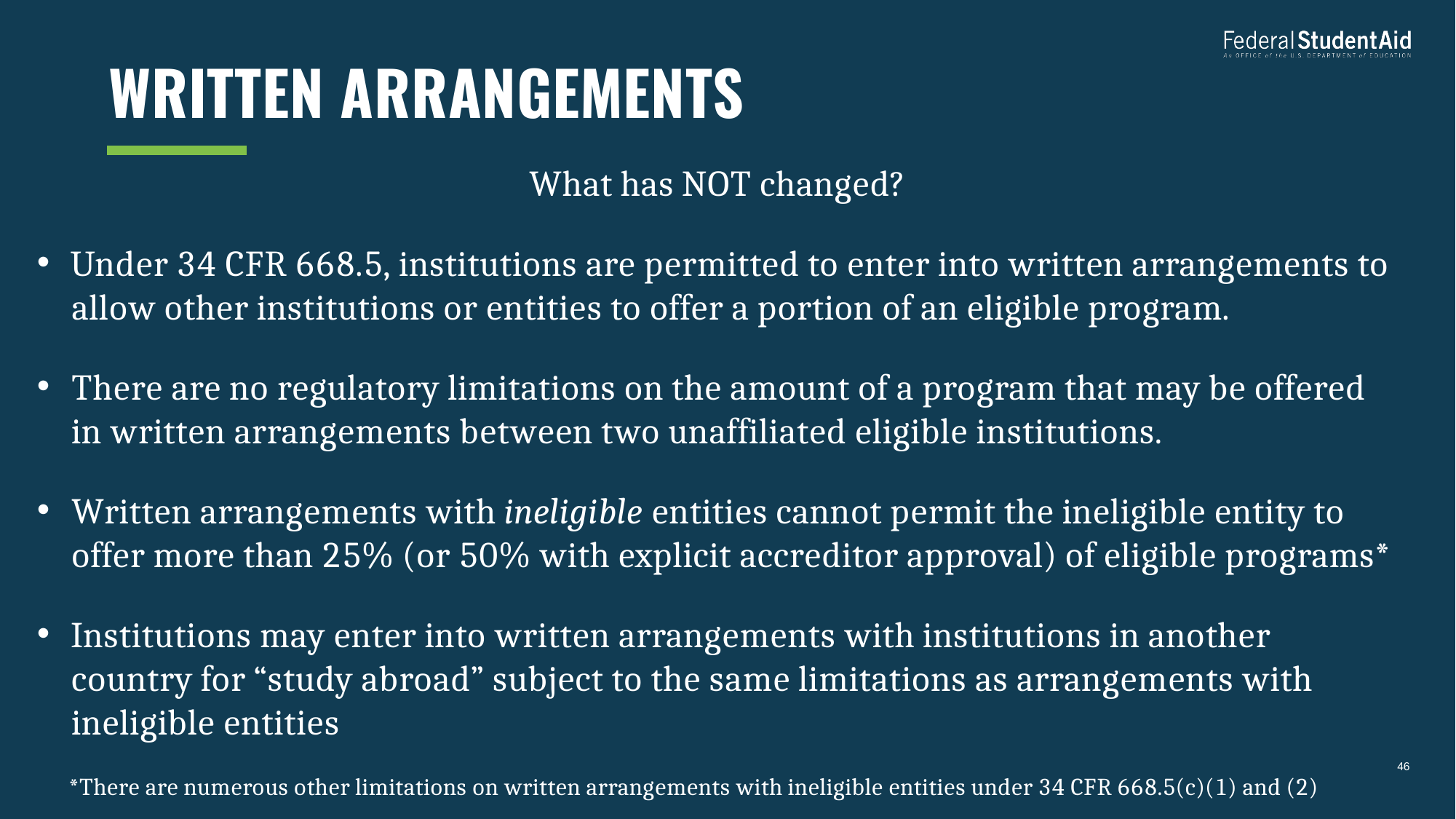

# Written arrangements
What has NOT changed?

Under 34 CFR 668.5, institutions are permitted to enter into written arrangements to allow other institutions or entities to offer a portion of an eligible program.

There are no regulatory limitations on the amount of a program that may be offered in written arrangements between two unaffiliated eligible institutions.

Written arrangements with ineligible entities cannot permit the ineligible entity to offer more than 25% (or 50% with explicit accreditor approval) of eligible programs*

Institutions may enter into written arrangements with institutions in another country for “study abroad” subject to the same limitations as arrangements with ineligible entities

      *There are numerous other limitations on written arrangements with ineligible entities under 34 CFR 668.5(c)(1) and (2)

46